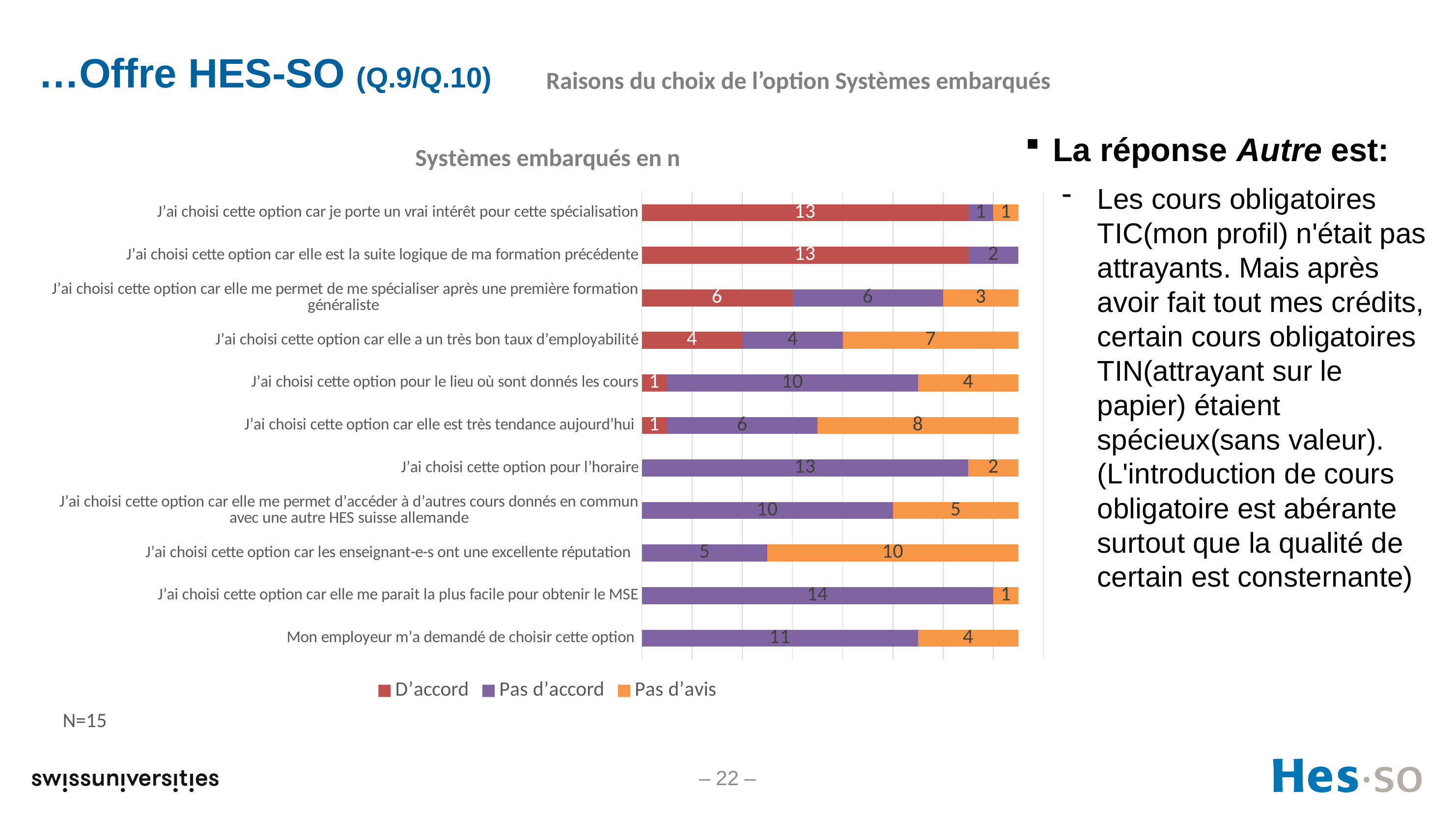

# …Offre HES-SO (Q.9/Q.10)
Raisons du choix de l’option Systèmes embarqués

### Chart: Systèmes embarqués en n

| Category | D’accord | Pas d’accord | Pas d’avis |
|---|---|---|---|
| Mon employeur m’a demandé de choisir cette option  | None | 11.0 | 4.0 |
| J’ai choisi cette option car elle me parait la plus facile pour obtenir le MSE | None | 14.0 | 1.0 |
| J’ai choisi cette option car les enseignant-e-s ont une excellente réputation   | None | 5.0 | 10.0 |
| J’ai choisi cette option car elle me permet d’accéder à d’autres cours donnés en commun avec une autre HES suisse allemande | None | 10.0 | 5.0 |
| J’ai choisi cette option pour l’horaire | None | 13.0 | 2.0 |
| J’ai choisi cette option car elle est très tendance aujourd’hui  | 1.0 | 6.0 | 8.0 |
| J’ai choisi cette option pour le lieu où sont donnés les cours | 1.0 | 10.0 | 4.0 |
| J’ai choisi cette option car elle a un très bon taux d’employabilité | 4.0 | 4.0 | 7.0 |
| J’ai choisi cette option car elle me permet de me spécialiser après une première formation généraliste  | 6.0 | 6.0 | 3.0 |
| J’ai choisi cette option car elle est la suite logique de ma formation précédente | 13.0 | 2.0 | None |
| J’ai choisi cette option car je porte un vrai intérêt pour cette spécialisation | 13.0 | 1.0 | 1.0 |
La réponse Autre est:
Les cours obligatoires TIC(mon profil) n'était pas attrayants. Mais après avoir fait tout mes crédits, certain cours obligatoires TIN(attrayant sur le papier) étaient spécieux(sans valeur). (L'introduction de cours obligatoire est abérante surtout que la qualité de certain est consternante)
N=15